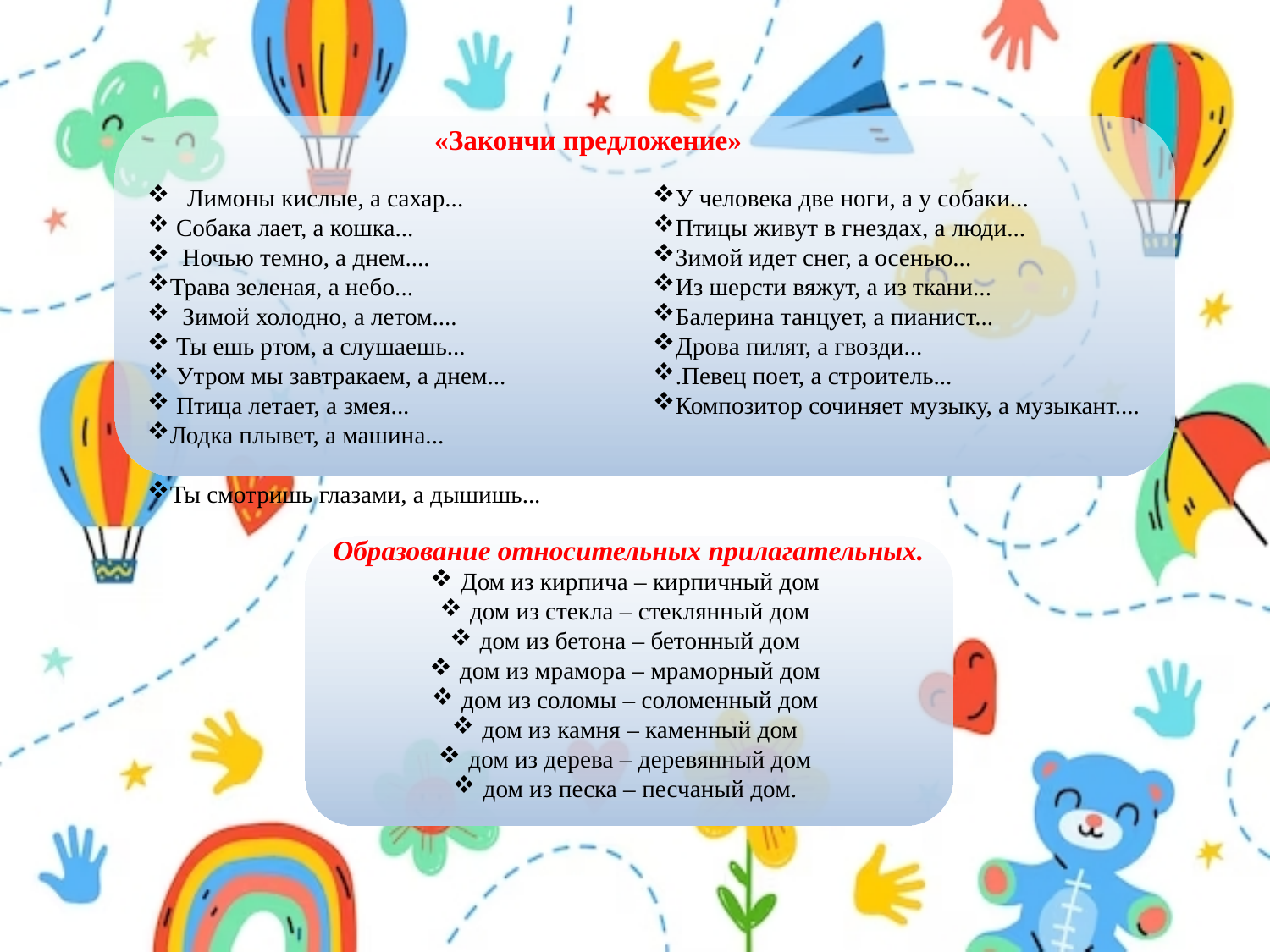

«Закончи предложение»
Лимоны кислые, а сахар...
 Собака лает, а кошка...
  Ночью темно, а днем....
Трава зеленая, а небо...
  Зимой холодно, а летом....
 Ты ешь ртом, а слушаешь...
 Утром мы завтракаем, а днем...
 Птица летает, а змея...
Лодка плывет, а машина...

Ты смотришь глазами, а дышишь...
У человека две ноги, а у собаки...
Птицы живут в гнездах, а люди...
Зимой идет снег, а осенью...
Из шерсти вяжут, а из ткани...
Балерина танцует, а пианист...
Дрова пилят, а гвозди...
.Певец поет, а строитель...
Композитор сочиняет музыку, а музыкант....
Образование относительных прилагательных.
Дом из кирпича – кирпичный дом
дом из стекла – стеклянный дом
дом из бетона – бетонный дом
дом из мрамора – мраморный дом
дом из соломы – соломенный дом
дом из камня – каменный дом
дом из дерева – деревянный дом
дом из песка – песчаный дом.